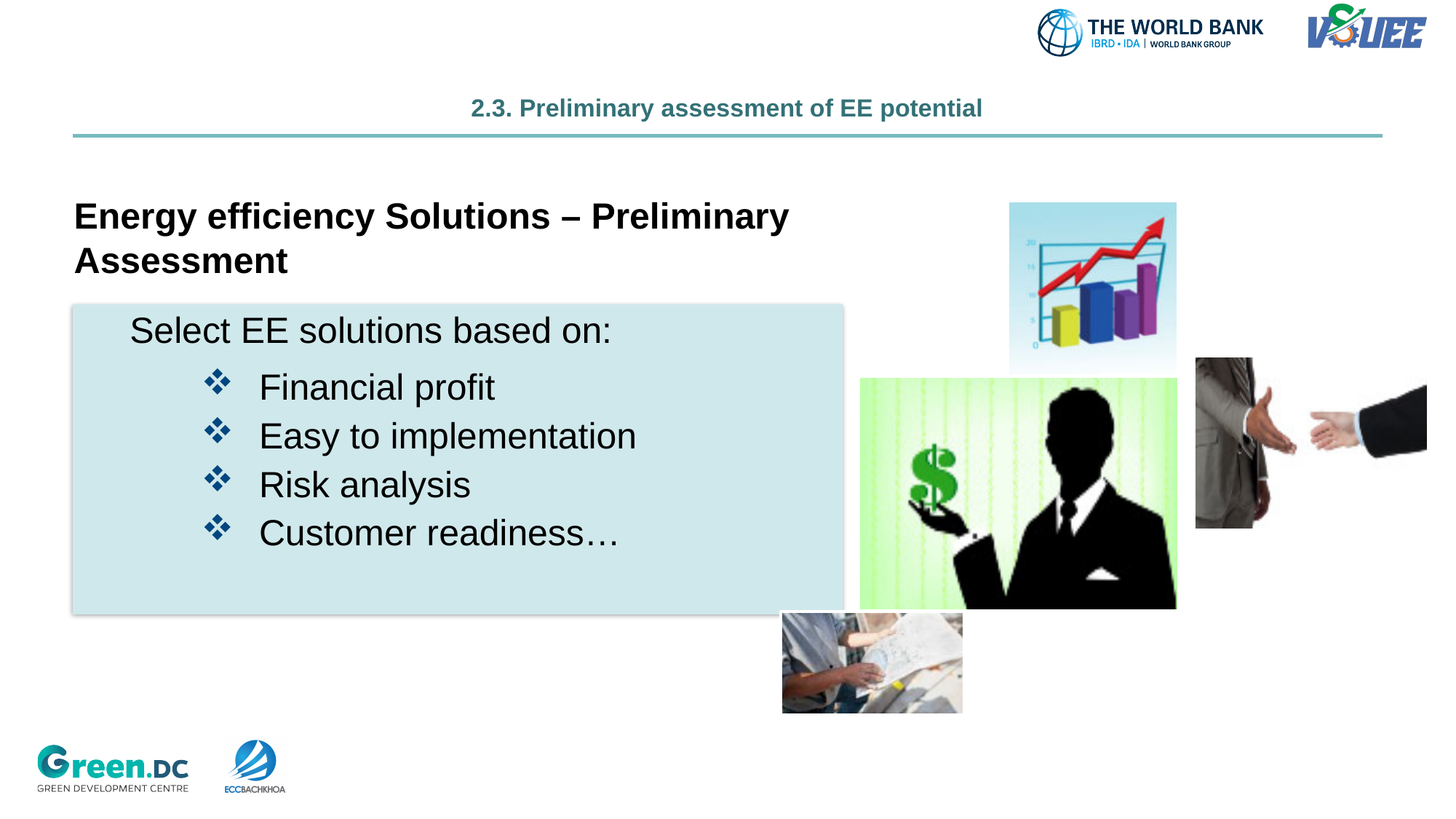

# 2.3. Preliminary assessment of EE potential
Energy efficiency Solutions – Preliminary Assessment

Select EE solutions based on:
Financial profit
Easy to implementation
Risk analysis
Customer readiness…